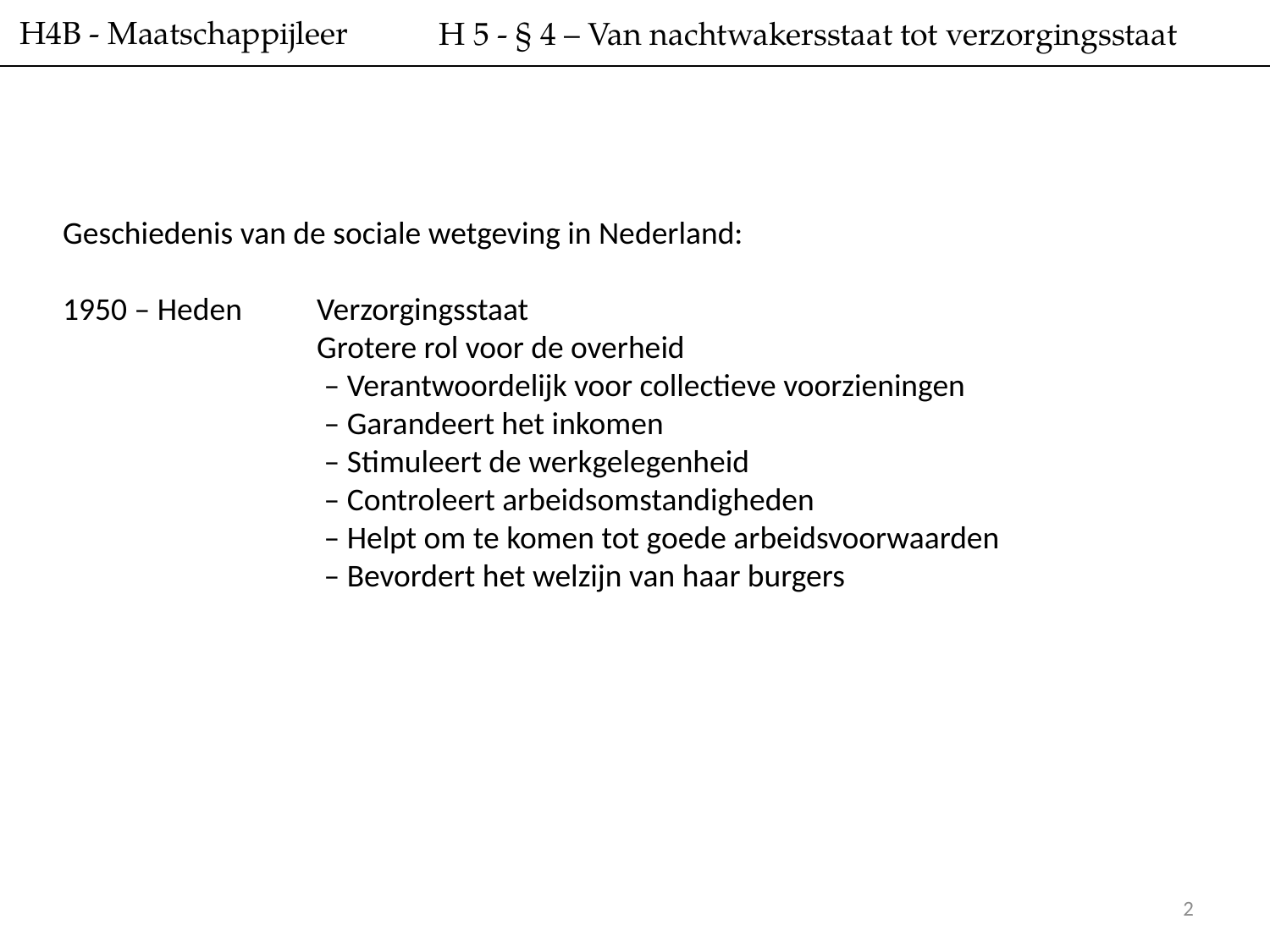

H4B - Maatschappijleer
H 5 - § 4 – Van nachtwakersstaat tot verzorgingsstaat
Geschiedenis van de sociale wetgeving in Nederland:

1950 – Heden	Verzorgingsstaat
		Grotere rol voor de overheid
		 – Verantwoordelijk voor collectieve voorzieningen
		 – Garandeert het inkomen
		 – Stimuleert de werkgelegenheid
		 – Controleert arbeidsomstandigheden
		 – Helpt om te komen tot goede arbeidsvoorwaarden
		 – Bevordert het welzijn van haar burgers
2